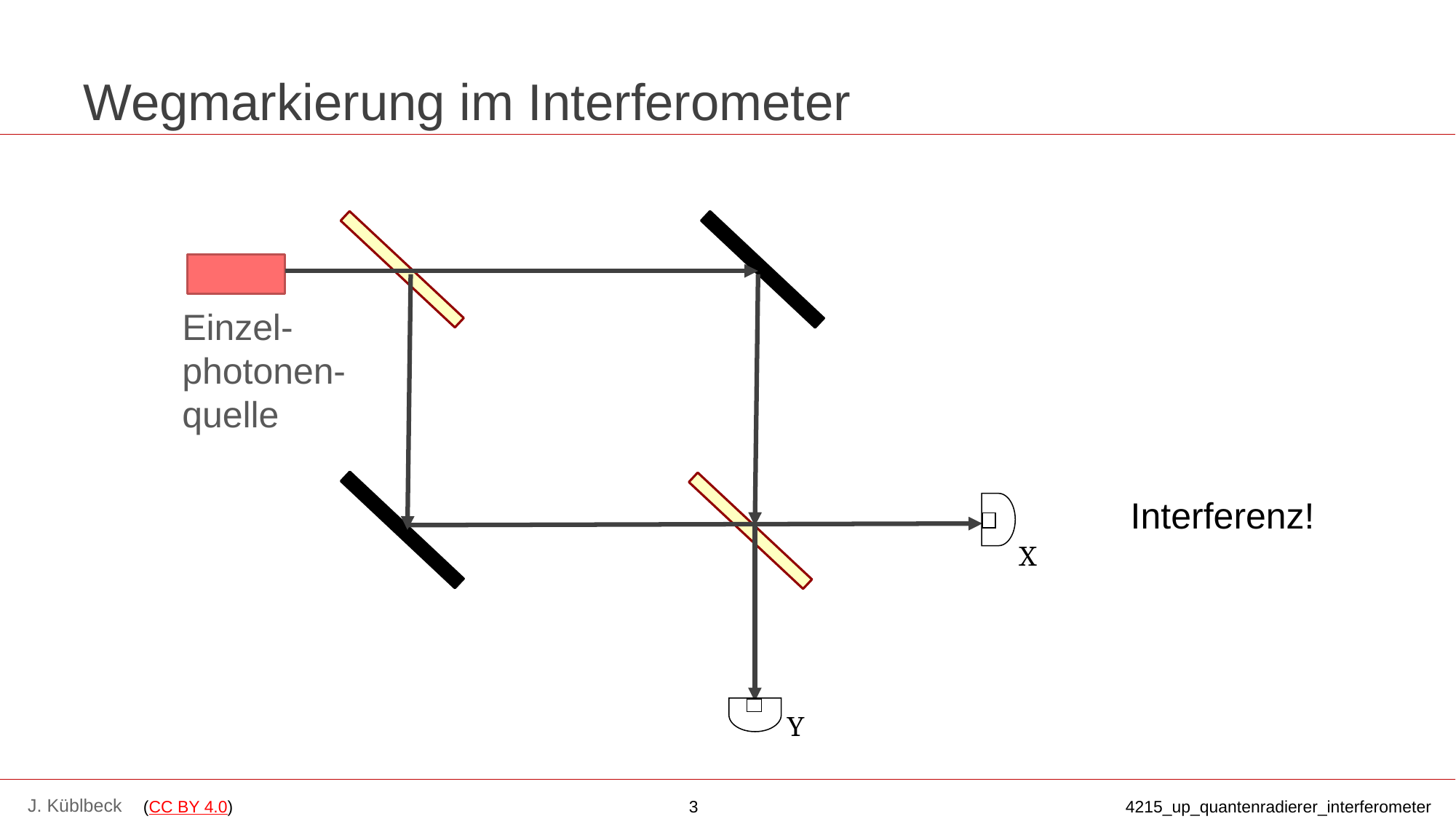

# Wegmarkierung im Interferometer

X

Y
Einzel-photonen-quelle

Interferenz!